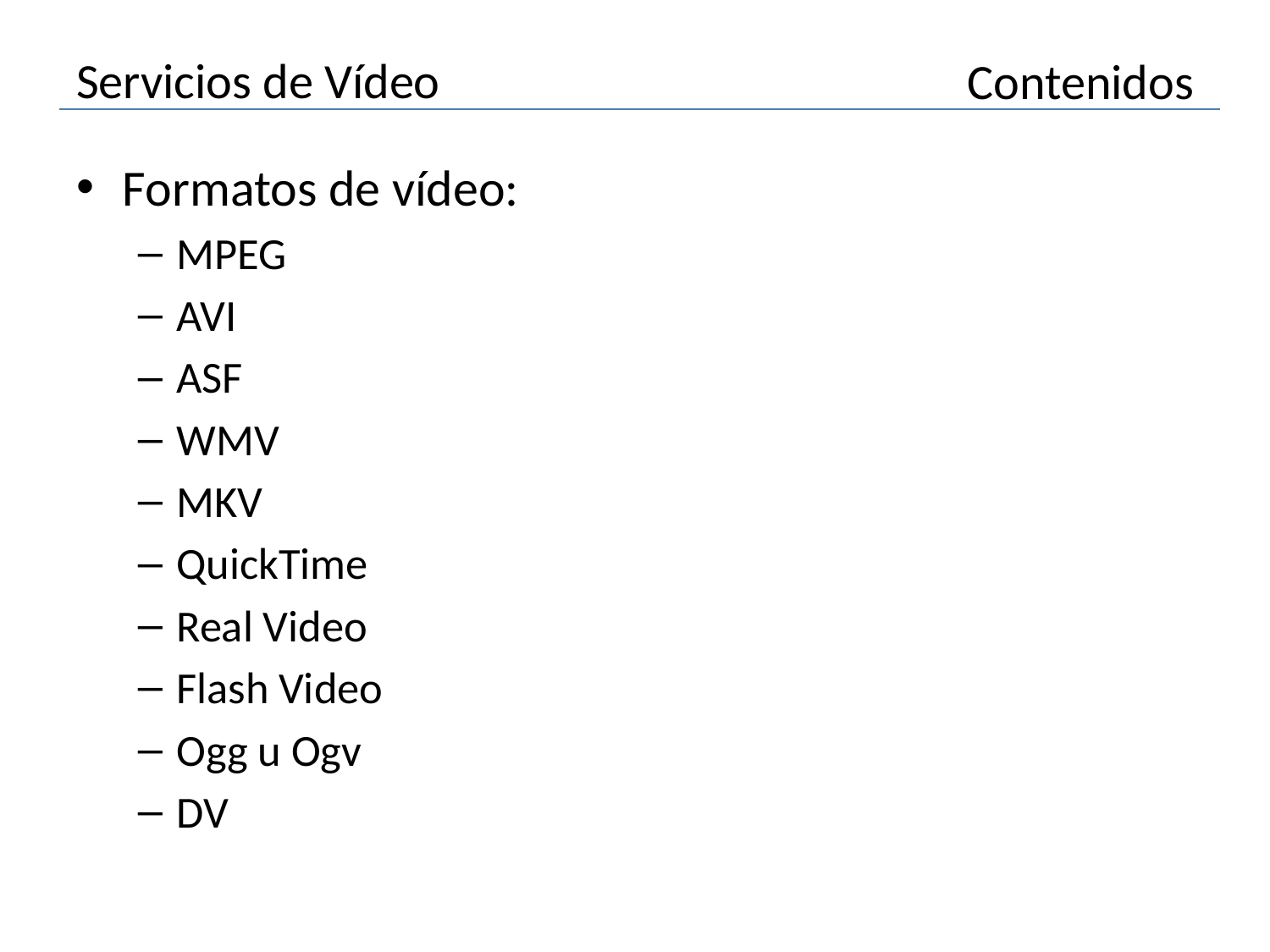

# Servicios de Vídeo
Contenidos
Formatos de vídeo:
MPEG
AVI
ASF
WMV
MKV
QuickTime
Real Video
Flash Video
Ogg u Ogv
DV